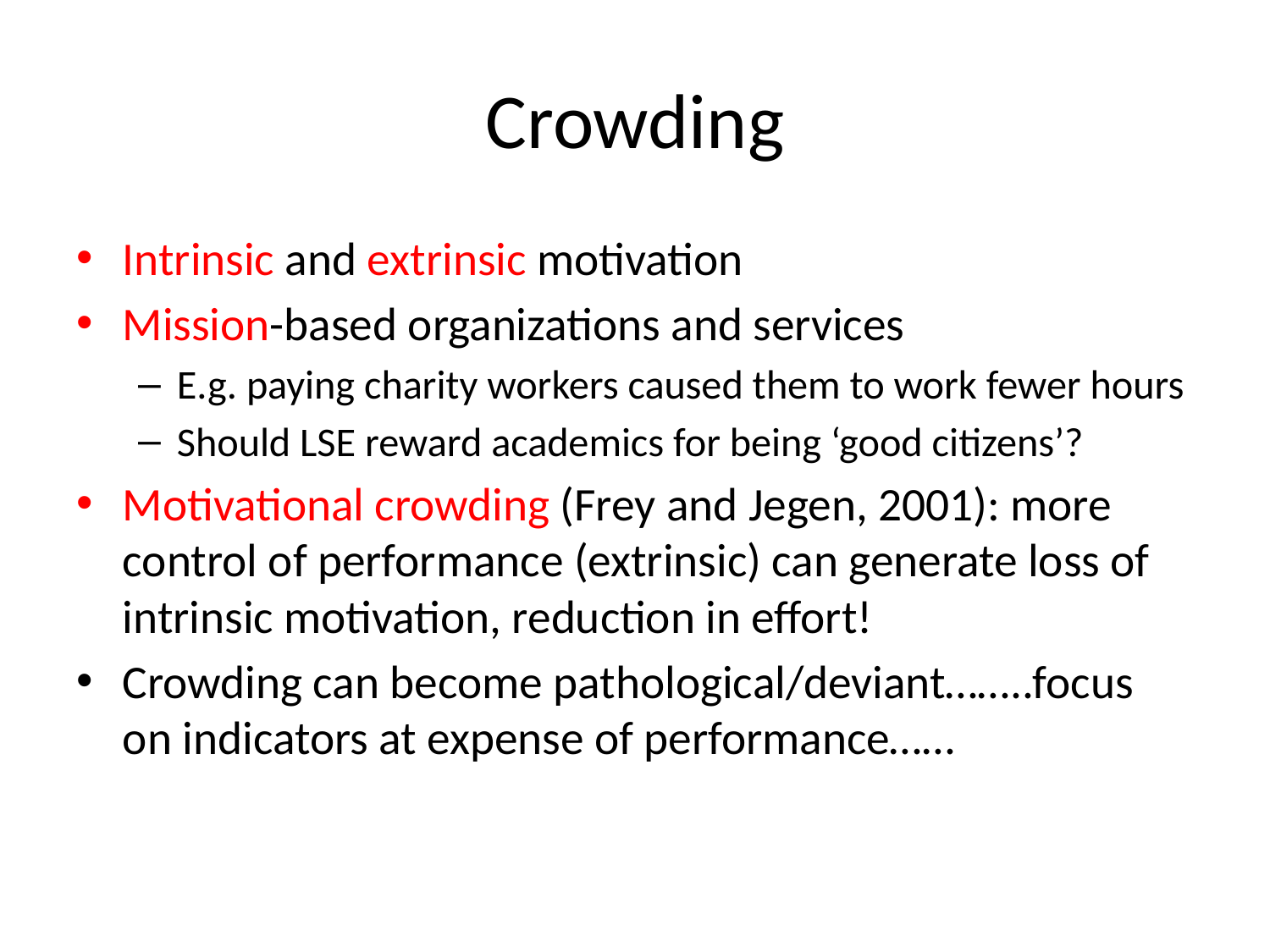

# Crowding
Intrinsic and extrinsic motivation
Mission-based organizations and services
E.g. paying charity workers caused them to work fewer hours
Should LSE reward academics for being ‘good citizens’?
Motivational crowding (Frey and Jegen, 2001): more control of performance (extrinsic) can generate loss of intrinsic motivation, reduction in effort!
Crowding can become pathological/deviant……..focus on indicators at expense of performance……